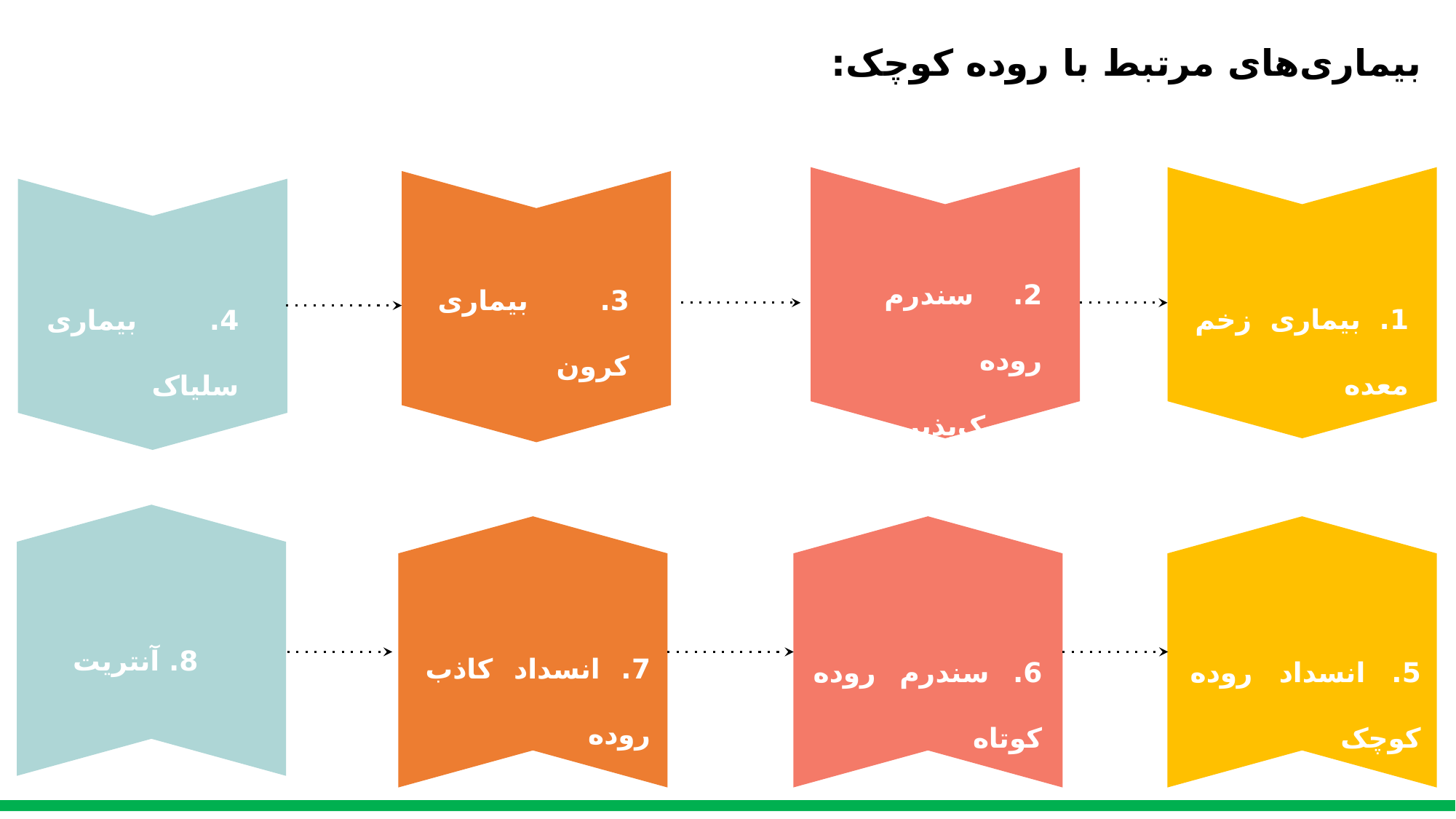

بیماری‌های مرتبط با روده کوچک:

2. سندرم روده تحریک‌پذیر
3. بیماری کرون
1. بیماری زخم معده
4. بیماری سلیاک

8. آنتریت
7. انسداد کاذب روده
6. سندرم روده کوتاه
5. انسداد روده کوچک